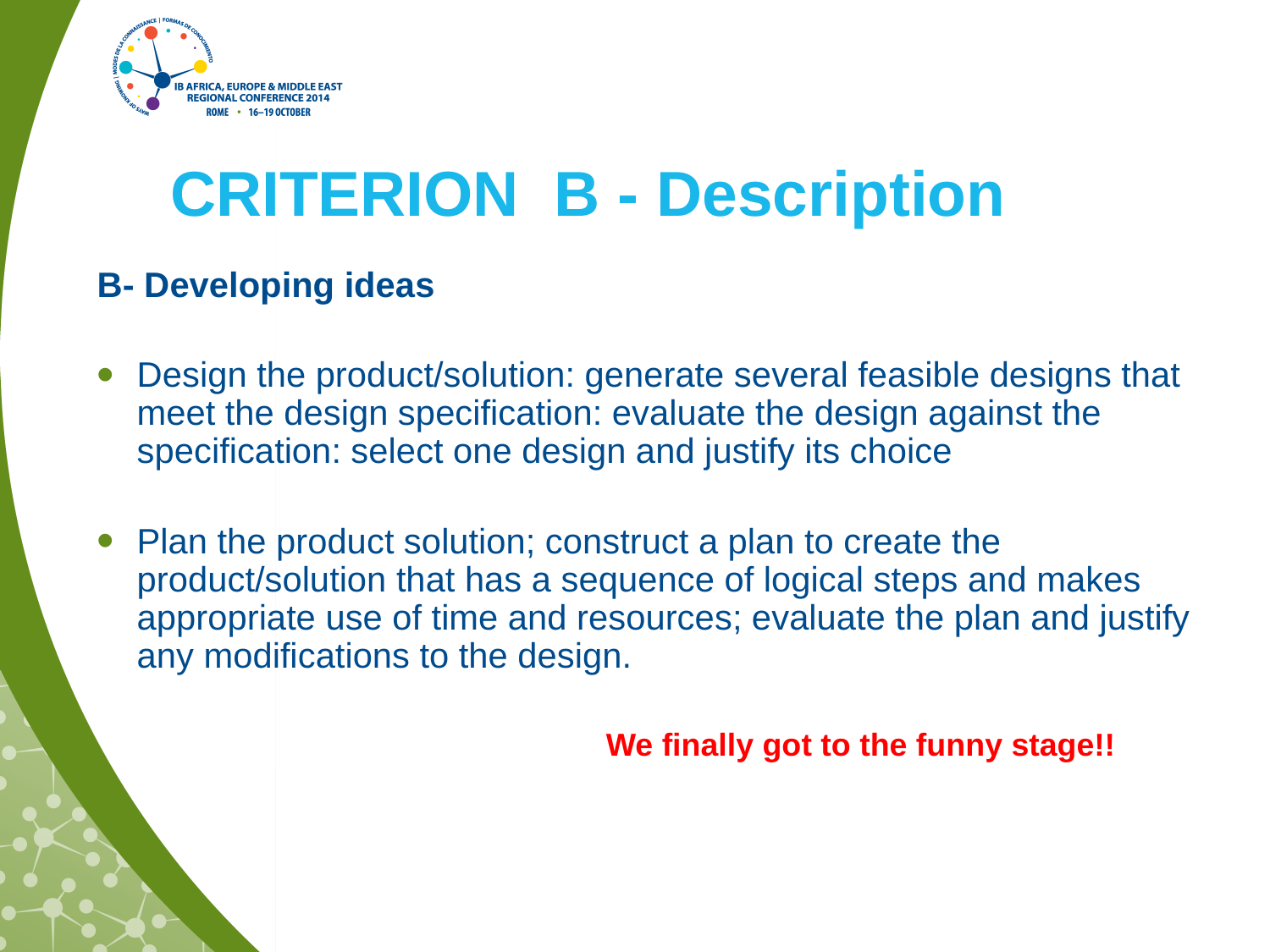

# CRITERION  B - Description
B- Developing ideas

Design the product/solution: generate several feasible designs that meet the design specification: evaluate the design against the specification: select one design and justify its choice

Plan the product solution; construct a plan to create the product/solution that has a sequence of logical steps and makes appropriate use of time and resources; evaluate the plan and justify any modifications to the design.

We finally got to the funny stage!!